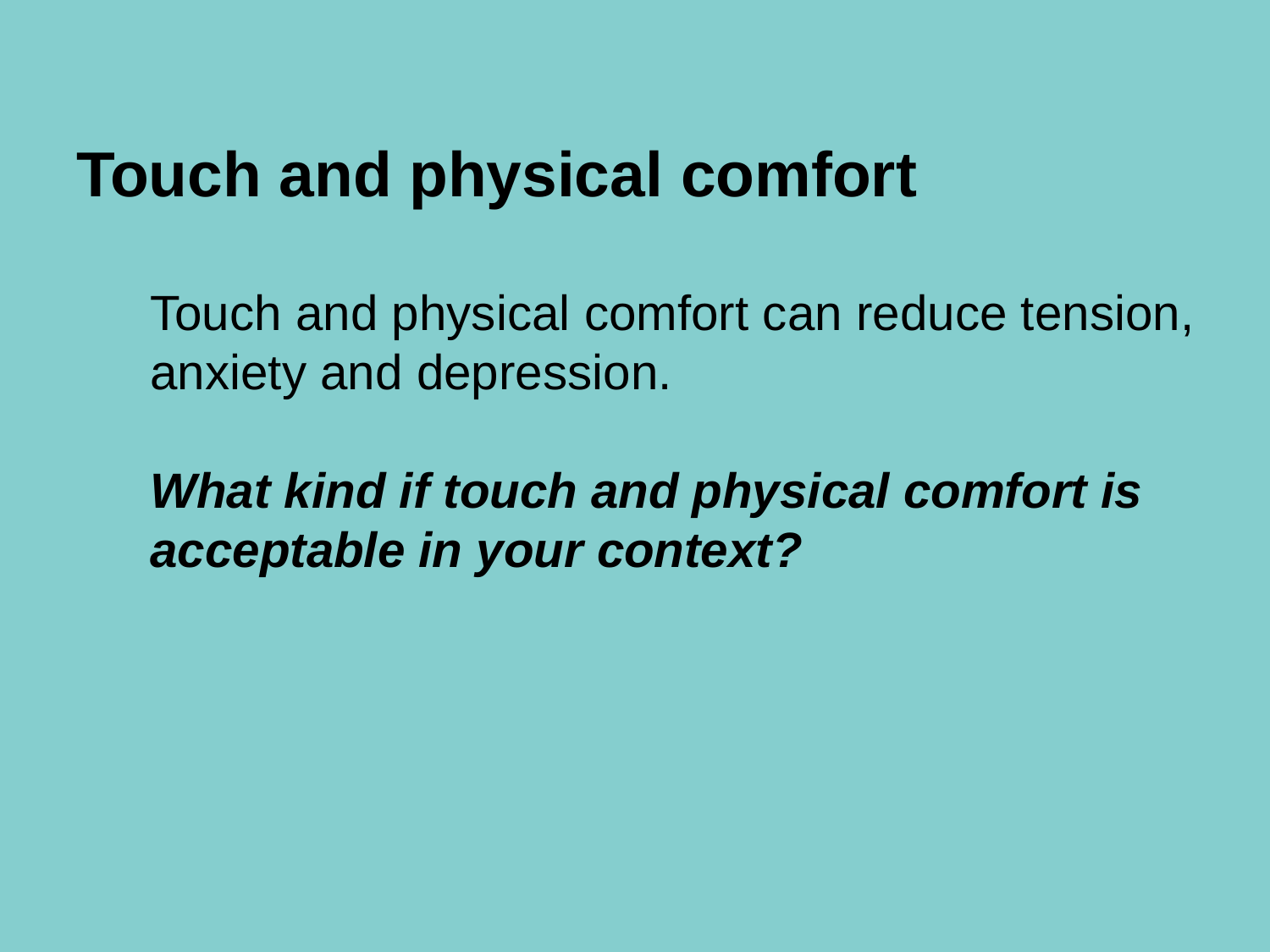

# Touch and physical comfort
Touch and physical comfort can reduce tension, anxiety and depression.

What kind if touch and physical comfort is acceptable in your context?